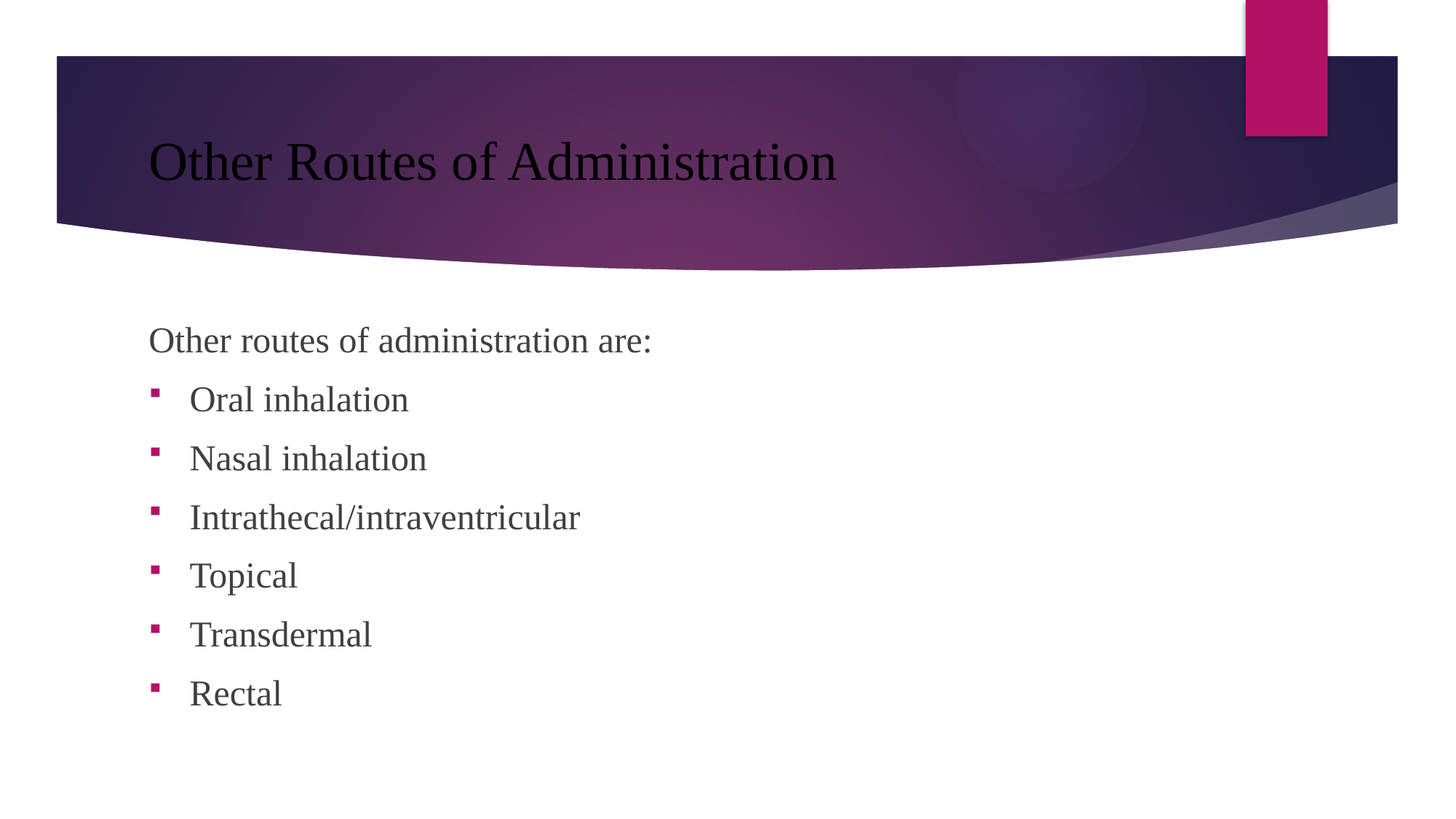

# Other Routes of Administration
Other routes of administration are:
Oral inhalation
Nasal inhalation
Intrathecal/intraventricular
Topical
Transdermal
Rectal